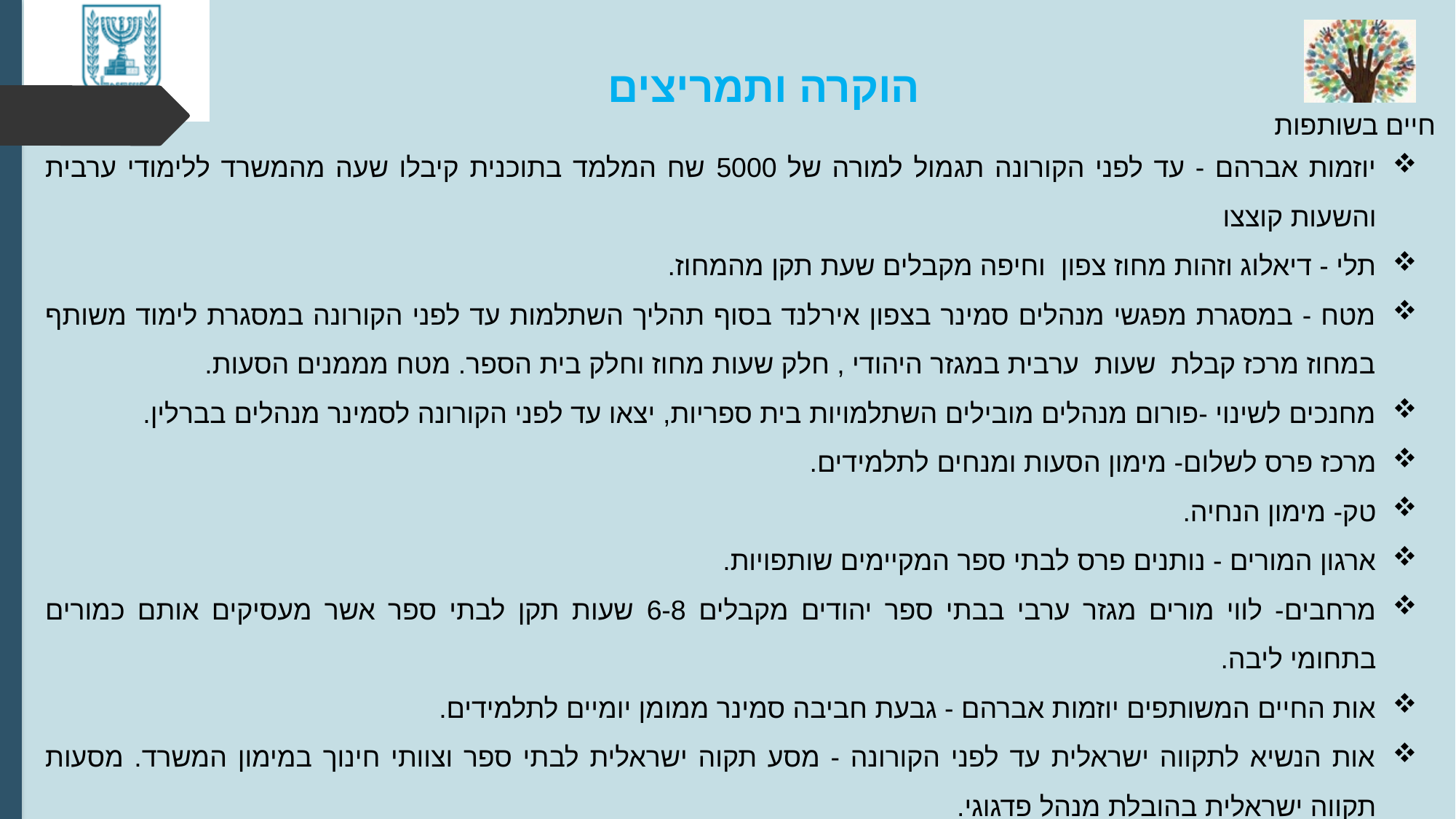

הוקרה ותמריצים
יוזמות אברהם - עד לפני הקורונה תגמול למורה של 5000 שח המלמד בתוכנית קיבלו שעה מהמשרד ללימודי ערבית והשעות קוצצו
תלי - דיאלוג וזהות מחוז צפון  וחיפה מקבלים שעת תקן מהמחוז.
מטח - במסגרת מפגשי מנהלים סמינר בצפון אירלנד בסוף תהליך השתלמות עד לפני הקורונה במסגרת לימוד משותף במחוז מרכז קבלת  שעות  ערבית במגזר היהודי , חלק שעות מחוז וחלק בית הספר. מטח מממנים הסעות.
מחנכים לשינוי -פורום מנהלים מובילים השתלמויות בית ספריות, יצאו עד לפני הקורונה לסמינר מנהלים בברלין.
מרכז פרס לשלום- מימון הסעות ומנחים לתלמידים.
טק- מימון הנחיה.
ארגון המורים - נותנים פרס לבתי ספר המקיימים שותפויות.
מרחבים- לווי מורים מגזר ערבי בבתי ספר יהודים מקבלים 6-8 שעות תקן לבתי ספר אשר מעסיקים אותם כמורים בתחומי ליבה.
אות החיים המשותפים יוזמות אברהם - גבעת חביבה סמינר ממומן יומיים לתלמידים.
אות הנשיא לתקווה ישראלית עד לפני הקורונה - מסע תקוה ישראלית לבתי ספר וצוותי חינוך במימון המשרד. מסעות תקווה ישראלית בהובלת מנהל פדגוגי.